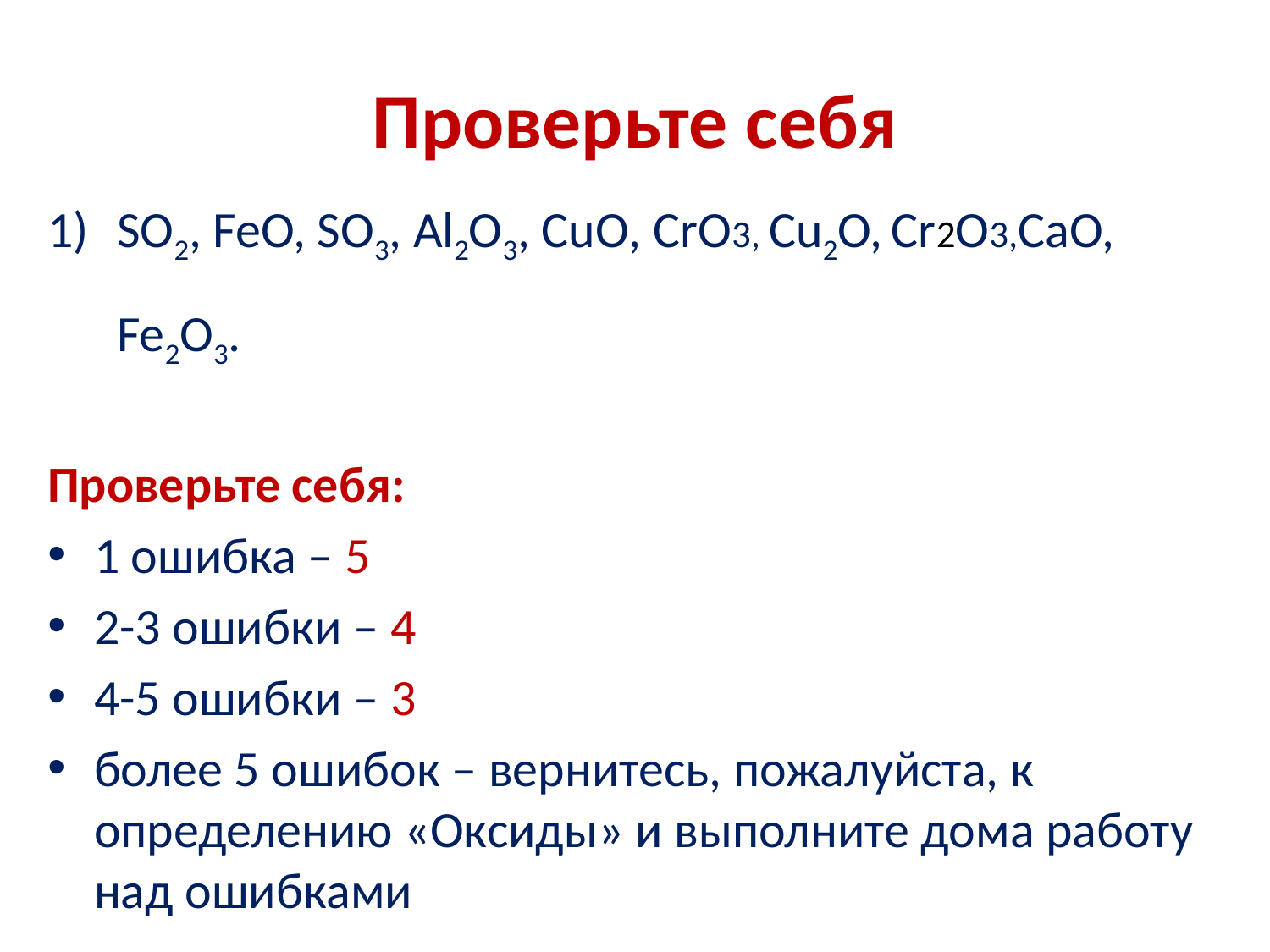

# Проверьте себя
SO2, FeO, SO3, Al2O3, СuО, CrO3, Cu2O, Cr2O3,CaO, Fe2O3.

Проверьте себя:
1 ошибка – 5
2-3 ошибки – 4
4-5 ошибки – 3
более 5 ошибок – вернитесь, пожалуйста, к определению «Оксиды» и выполните дома работу над ошибками